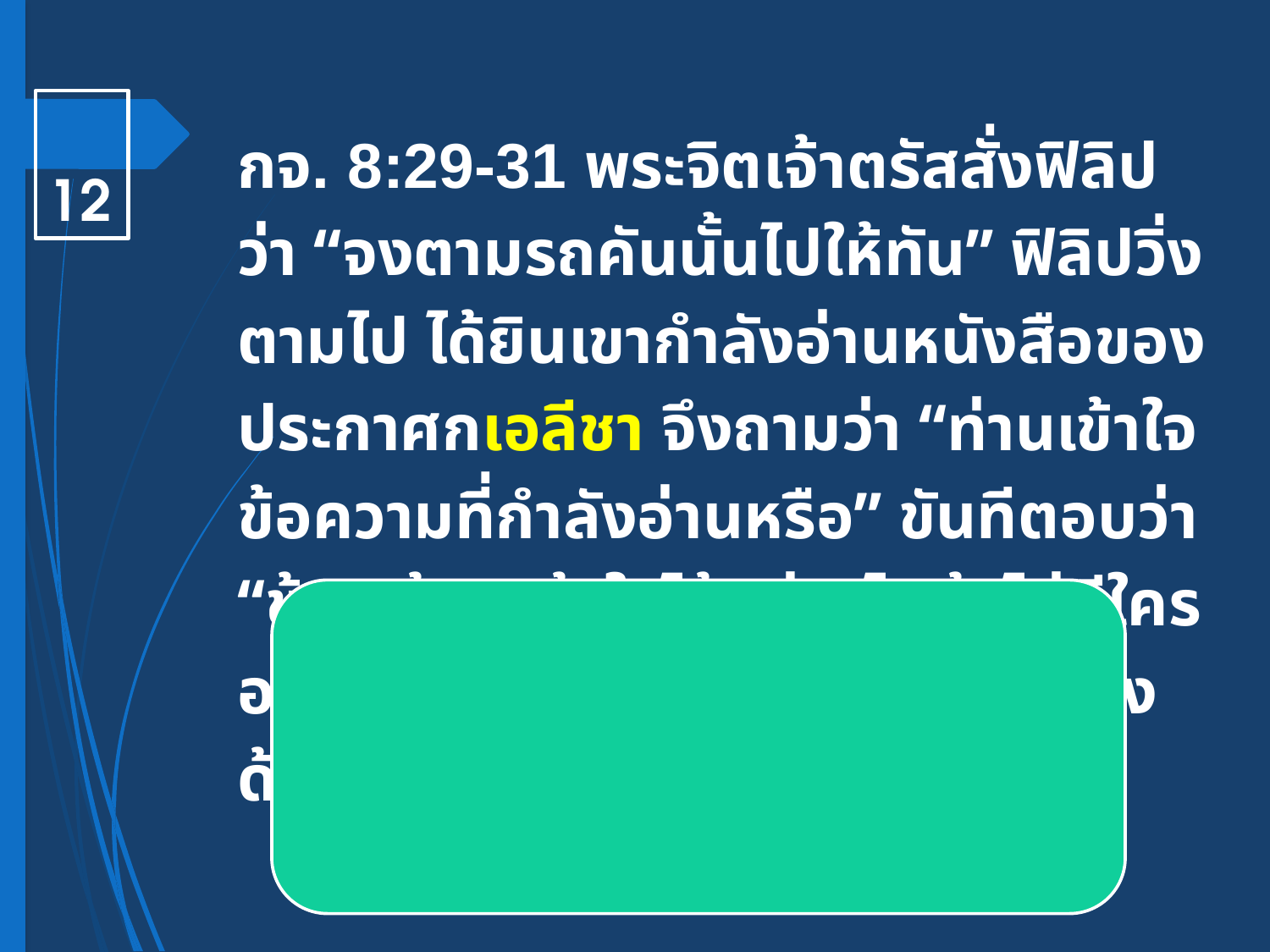

12
กจ. 8:29-31 ​​พระ​จิต​เจ้า​ตรัส​สั่ง​ฟิลิป​ว่า “จง​ตาม​รถ​คัน​นั้น​ไป​ให้​ทัน” ​ฟิลิป​วิ่ง​ตาม​ไป ได้ยิน​เขา​กำลัง​อ่าน​หนังสือ​ของ​ประ​กา​ศก​เอลีชา จึง​ถาม​ว่า “ท่าน​เข้าใจ​ข้อ​ความ​ที่​กำลัง​อ่าน​หรือ” ขันที​ตอบ​ว่า “ข้าพ​เจ้า​จะ​เข้าใจ​ได้​อย่างไร ถ้า​ไม่​มี​ใคร​อธิบาย” แล้ว​เขา​ก็​เชิญ​ฟิลิป​ขึ้น​ไป​นั่ง​ด้วย

--- ผิด ---
เอลียาห์